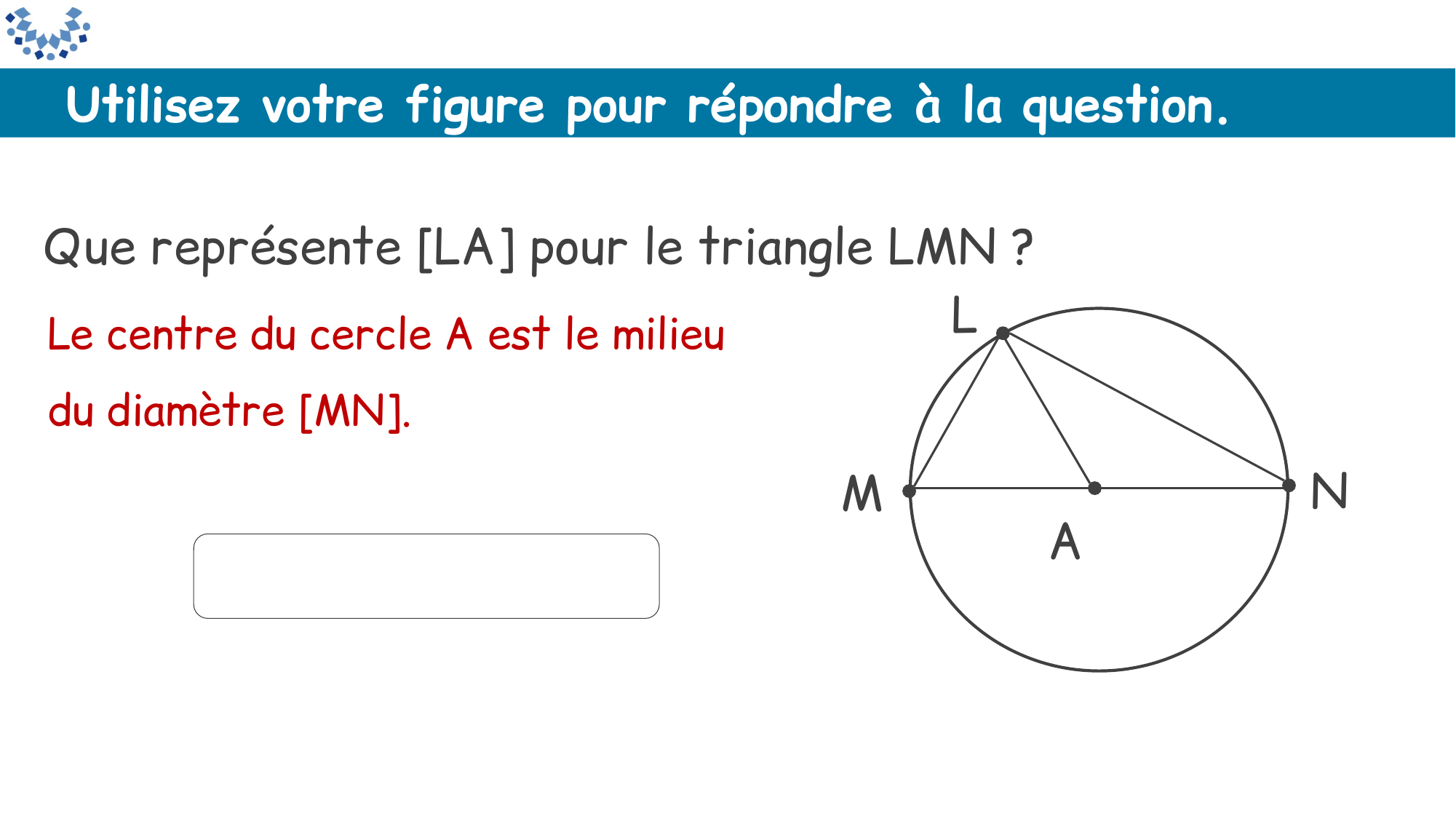

Utilisez votre figure pour répondre à la question.
Que représente [LA] pour le triangle LMN ?
Le centre du cercle A est le milieu du diamètre [MN].
L

N
M

A
Médiane